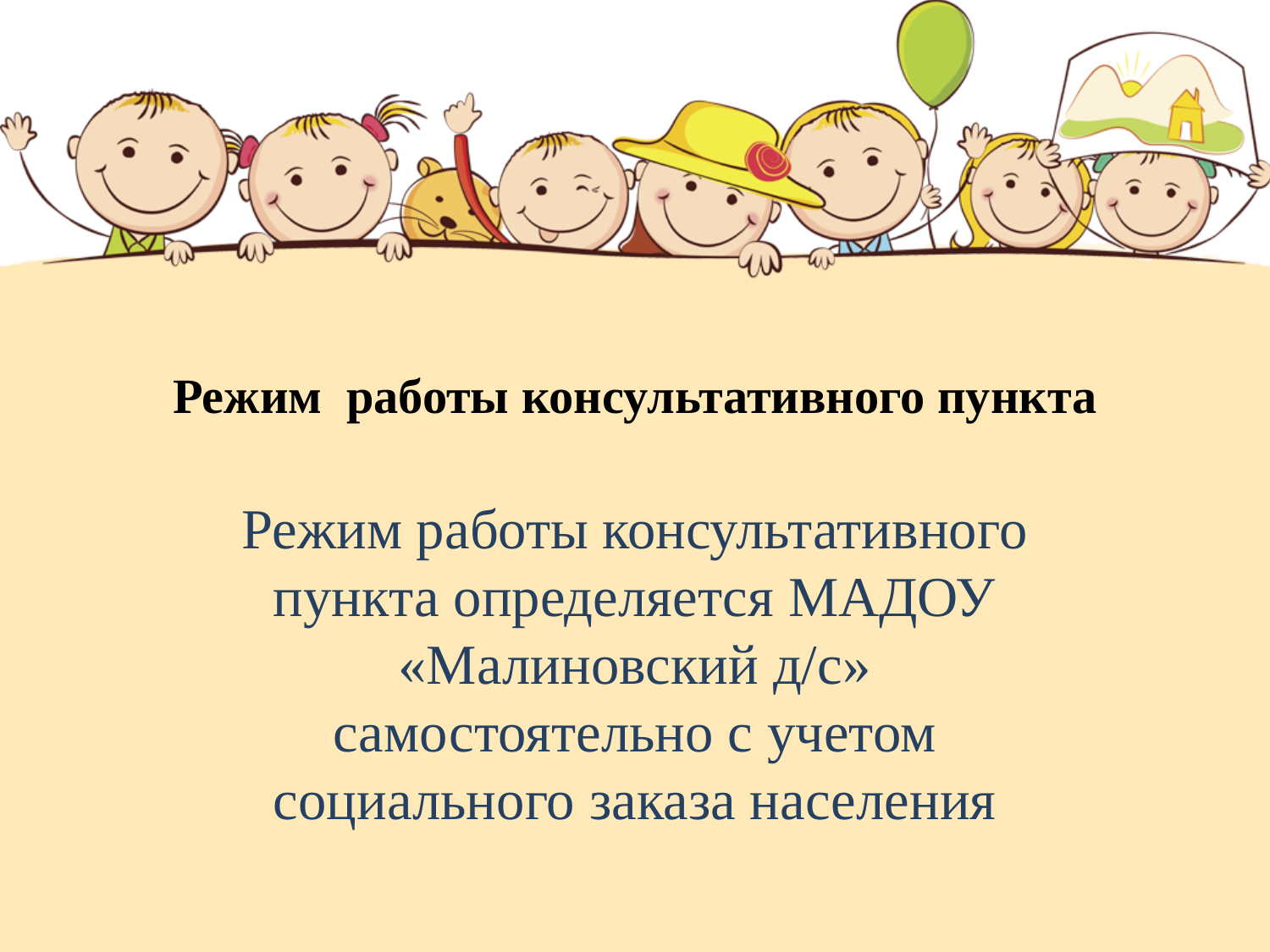

# Режим  работы консультативного пункта
Режим работы консультативного пункта определяется МАДОУ «Малиновский д/с» самостоятельно с учетом социального заказа населения